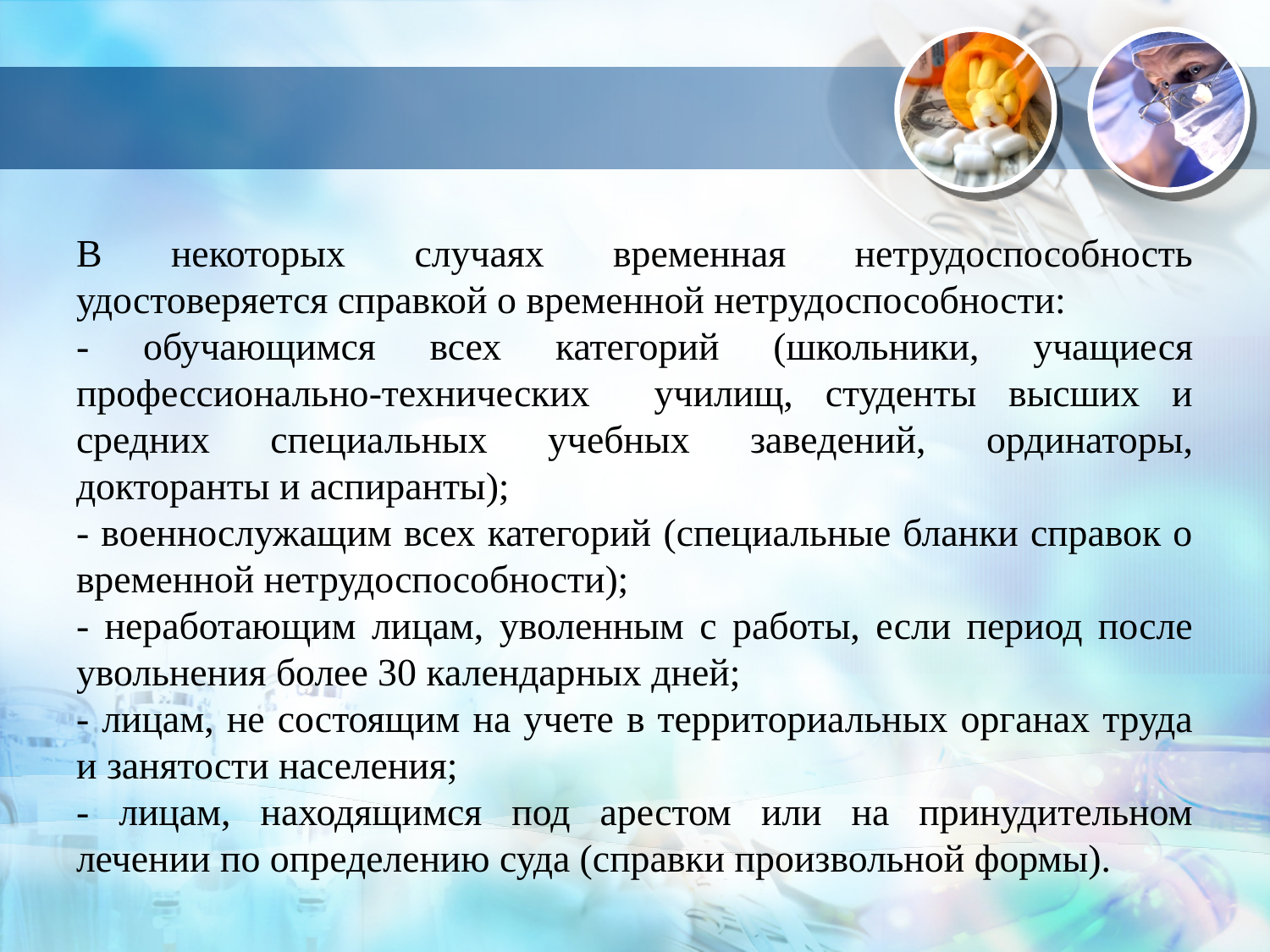

В некоторых случаях временная нетрудоспособность удостоверяется справкой о временной нетрудоспособности:
- обучающимся всех категорий (школьники, учащиеся профессионально-технических  училищ, студенты высших и средних специальных учебных заведений, ординаторы, докторанты и аспиранты);
- военнослужащим всех категорий (специальные бланки справок о временной нетрудоспособности);
- неработающим лицам, уволенным с работы, если период после увольнения более 30 календарных дней;
- лицам, не состоящим на учете в территориальных органах труда и занятости населения;
- лицам, находящимся под арестом или на принудительном лечении по определению суда (справки произвольной формы).